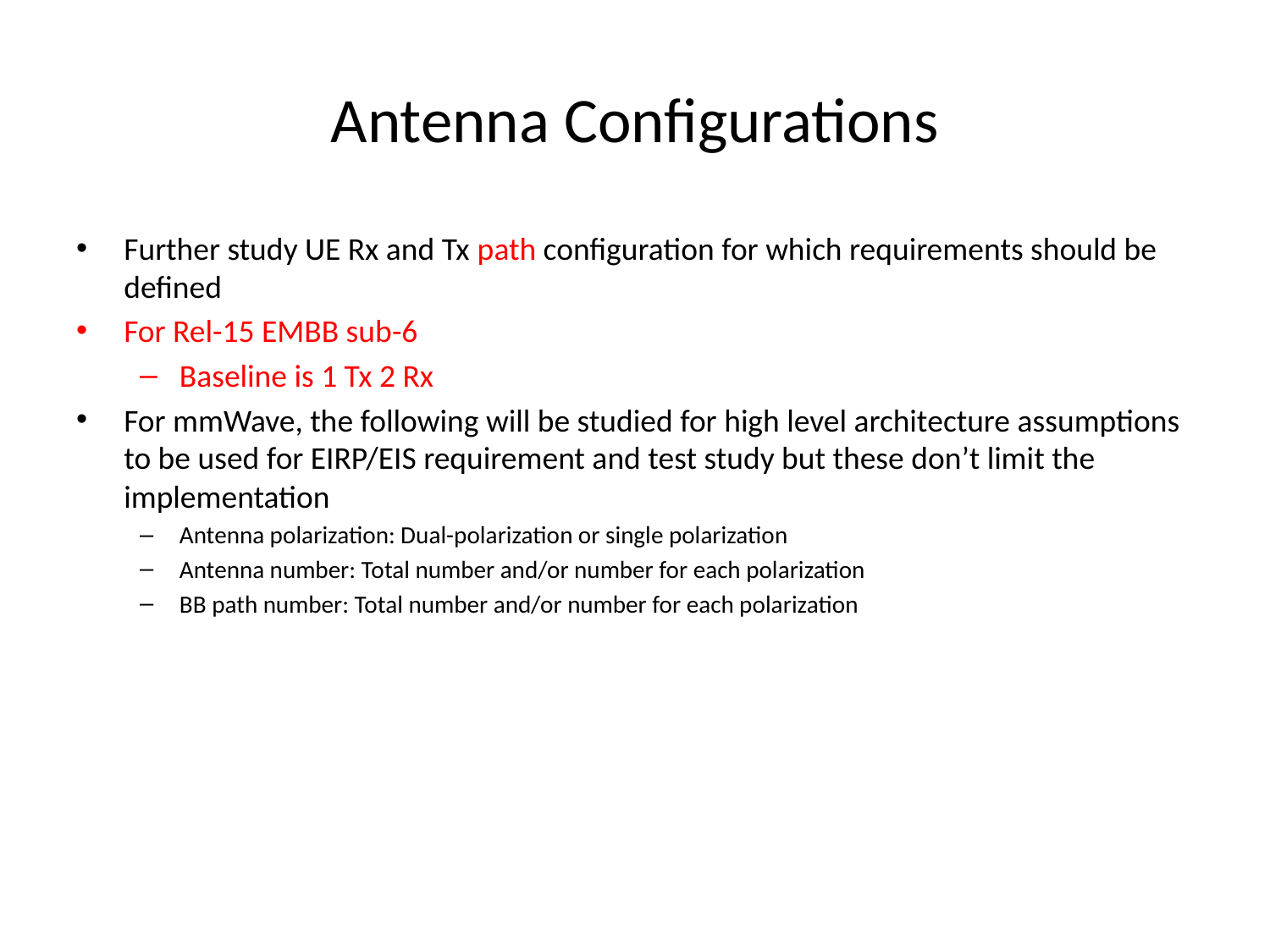

# Antenna Configurations
Further study UE Rx and Tx path configuration for which requirements should be defined
For Rel-15 EMBB sub-6
Baseline is 1 Tx 2 Rx
For mmWave, the following will be studied for high level architecture assumptions to be used for EIRP/EIS requirement and test study but these don’t limit the implementation
Antenna polarization: Dual-polarization or single polarization
Antenna number: Total number and/or number for each polarization
BB path number: Total number and/or number for each polarization